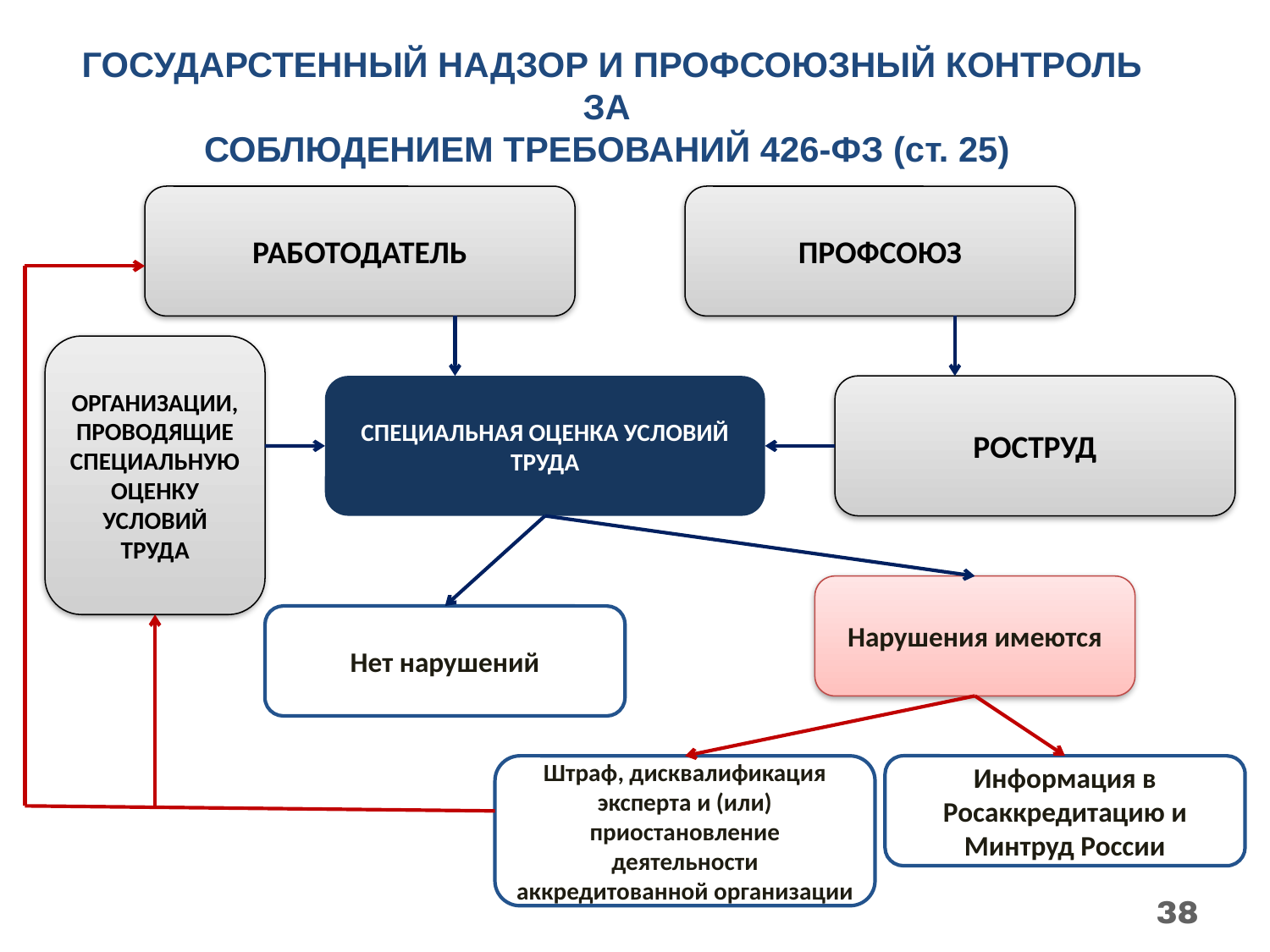

# ГОСУДАРСТЕННЫЙ НАДЗОР И ПРОФСОЮЗНЫЙ КОНТРОЛЬ ЗА СОБЛЮДЕНИЕМ ТРЕБОВАНИЙ 426-ФЗ (ст. 25)
РАБОТОДАТЕЛЬ
ПРОФСОЮЗ
ОРГАНИЗАЦИИ, ПРОВОДЯЩИЕ СПЕЦИАЛЬНУЮ ОЦЕНКУ УСЛОВИЙ ТРУДА
СПЕЦИАЛЬНАЯ ОЦЕНКА УСЛОВИЙ ТРУДА
РОСТРУД
Нарушения имеются
Нет нарушений
Штраф, дисквалификация эксперта и (или) приостановление деятельности аккредитованной организации
Информация в Росаккредитацию и Минтруд России
38